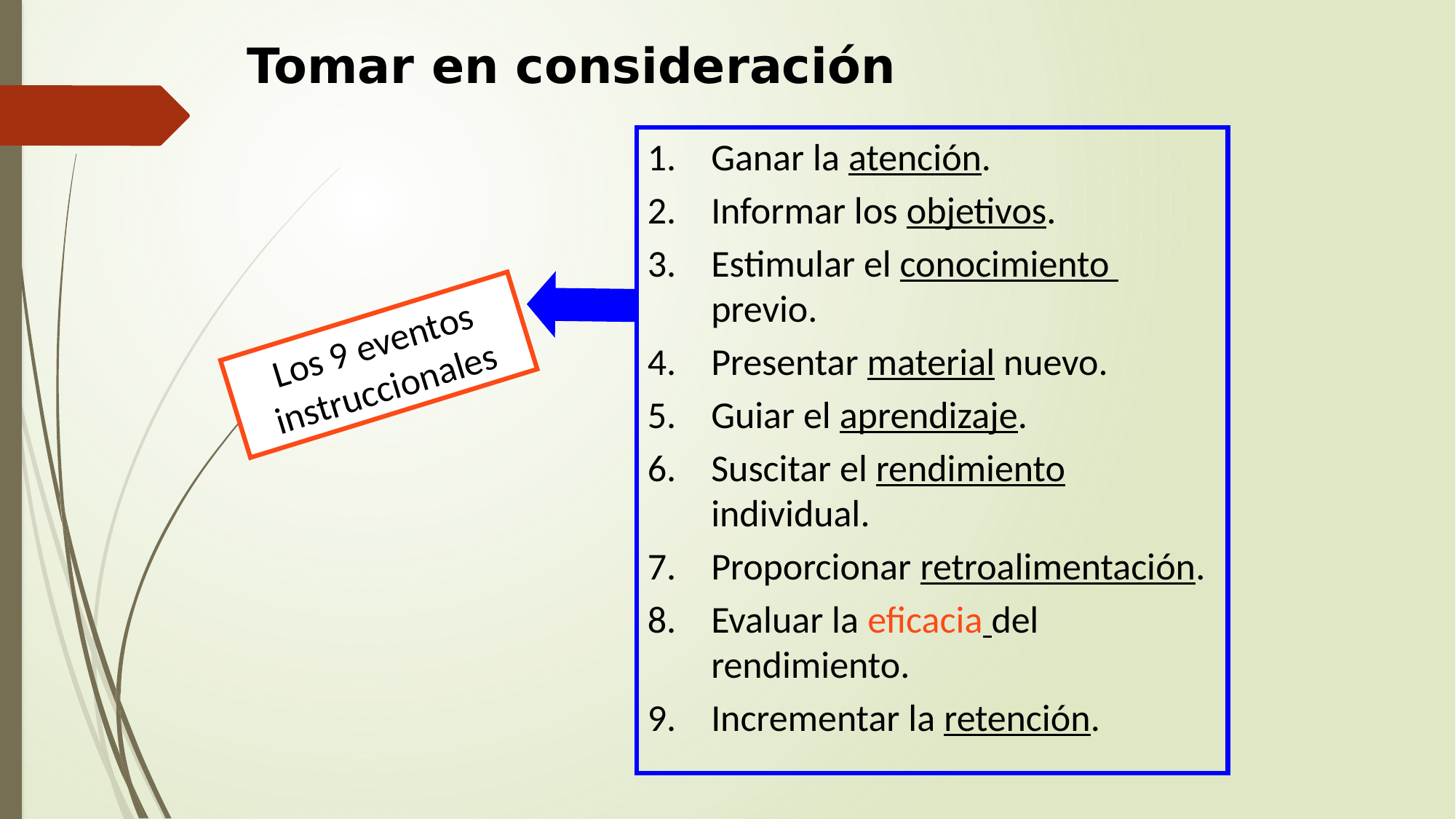

# Tomar en consideración
Ganar la atención.
Informar los objetivos.
Estimular el conocimiento previo.
Presentar material nuevo.
Guiar el aprendizaje.
Suscitar el rendimiento individual.
Proporcionar retroalimentación.
Evaluar la eficacia del rendimiento.
Incrementar la retención.

Los 9 eventos instruccionales